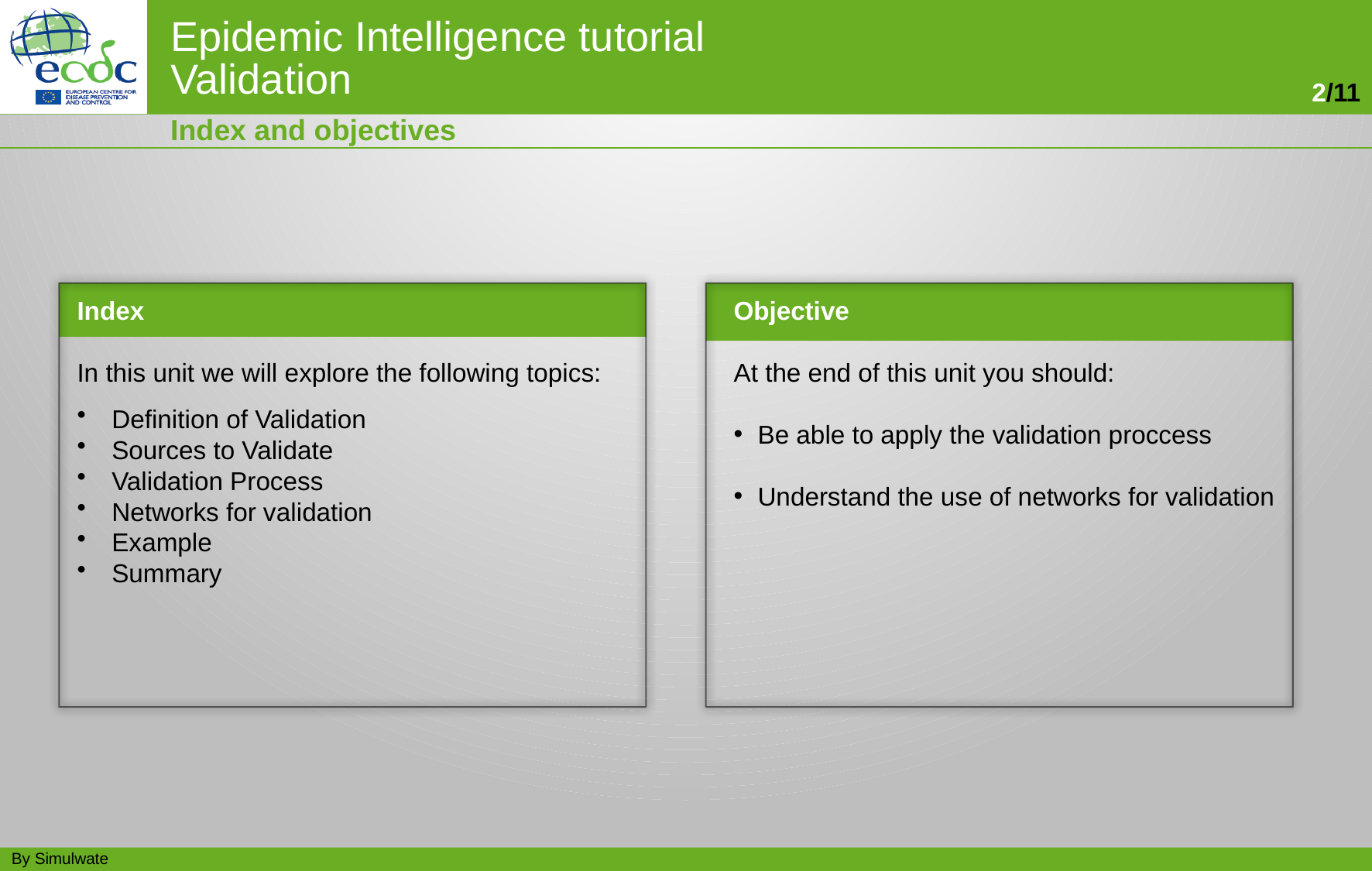

Index and objectives

Index

In this unit we will explore the following topics:

 Definition of Validation
 Sources to Validate
 Validation Process
 Networks for validation
 Example
 Summary
Objective

At the end of this unit you should:

Be able to apply the validation proccess

Understand the use of networks for validation